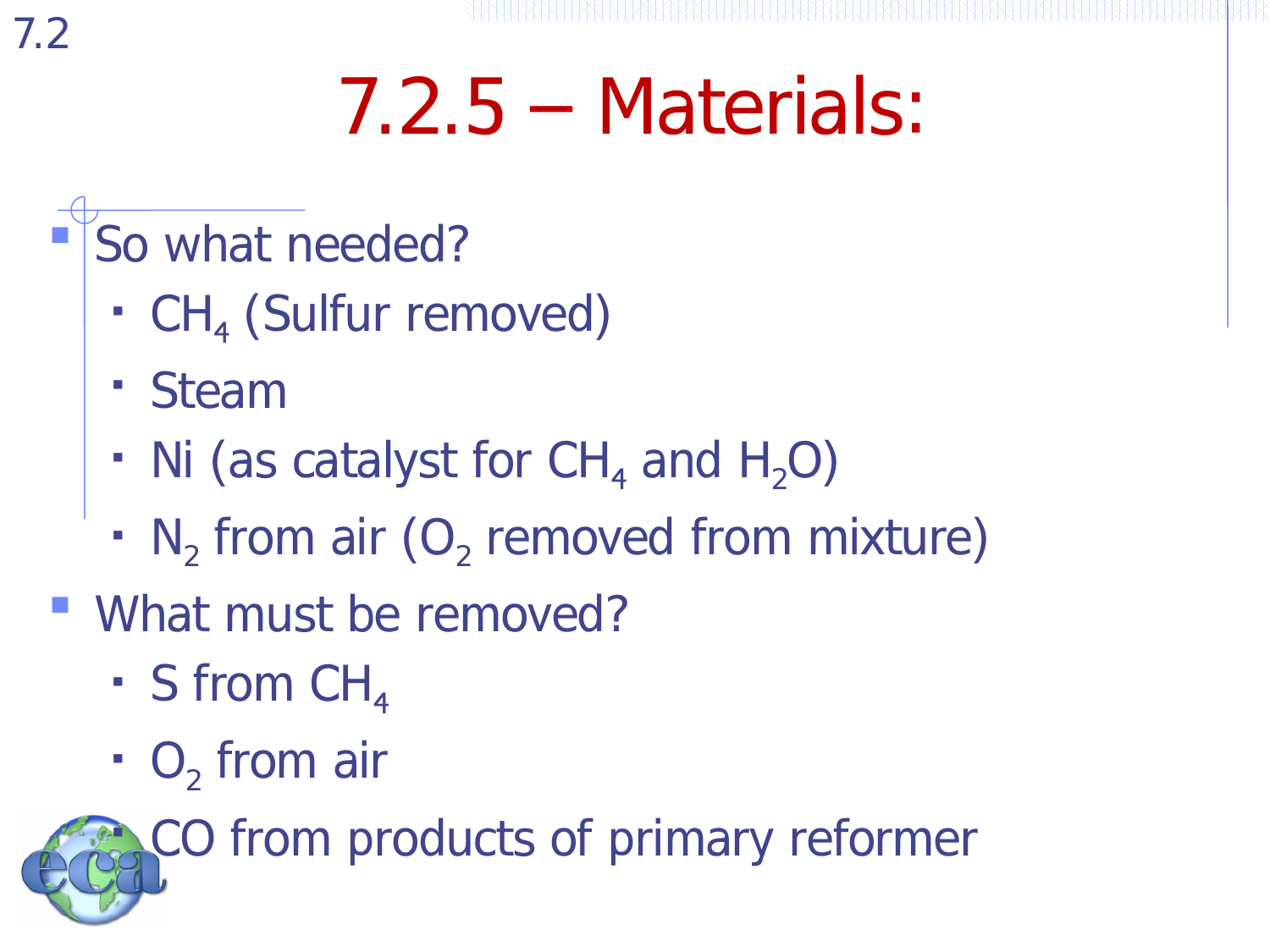

# 7.2.5 – Materials:
So what needed?
CH4 (Sulfur removed)
Steam
Ni (as catalyst for CH4 and H2O)
N2 from air (O2 removed from mixture)
What must be removed?
S from CH4
O2 from air
CO from products of primary reformer